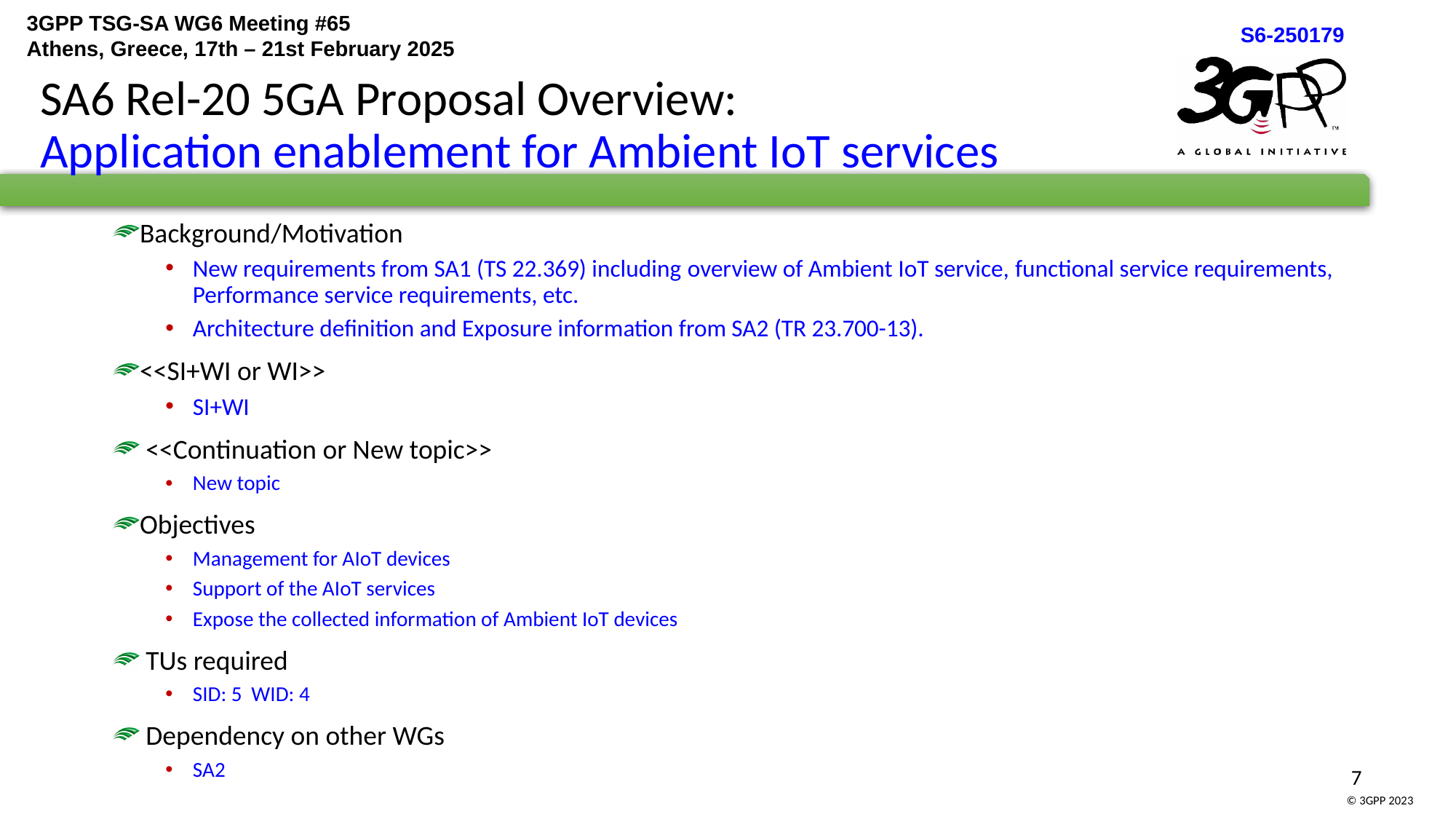

# SA6 Rel-20 5GA Proposal Overview: Application enablement for Ambient IoT services
Background/Motivation
New requirements from SA1 (TS 22.369) including overview of Ambient IoT service, functional service requirements, Performance service requirements, etc.
Architecture definition and Exposure information from SA2 (TR 23.700-13).
<<SI+WI or WI>>
SI+WI
 <<Continuation or New topic>>
New topic
Objectives
Management for AIoT devices
Support of the AIoT services
Expose the collected information of Ambient IoT devices
 TUs required
SID: 5  WID: 4
 Dependency on other WGs
SA2